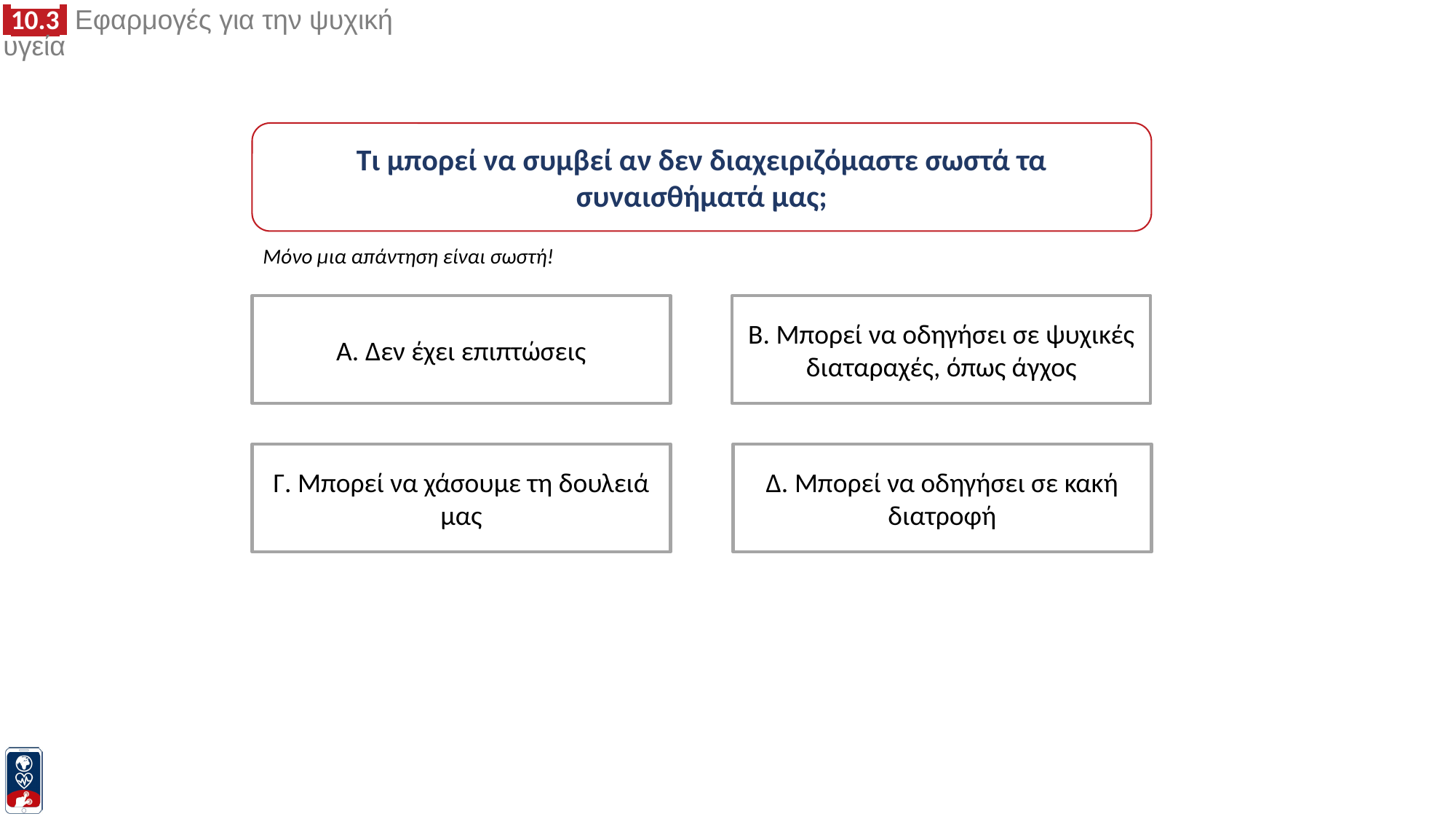

Τι μπορεί να συμβεί αν δεν διαχειριζόμαστε σωστά τα συναισθήματά μας;
Μόνο μια απάντηση είναι σωστή!
Α. Δεν έχει επιπτώσεις
Β. Μπορεί να οδηγήσει σε ψυχικές διαταραχές, όπως άγχος
Γ. Μπορεί να χάσουμε τη δουλειά μας
Δ. Μπορεί να οδηγήσει σε κακή διατροφή